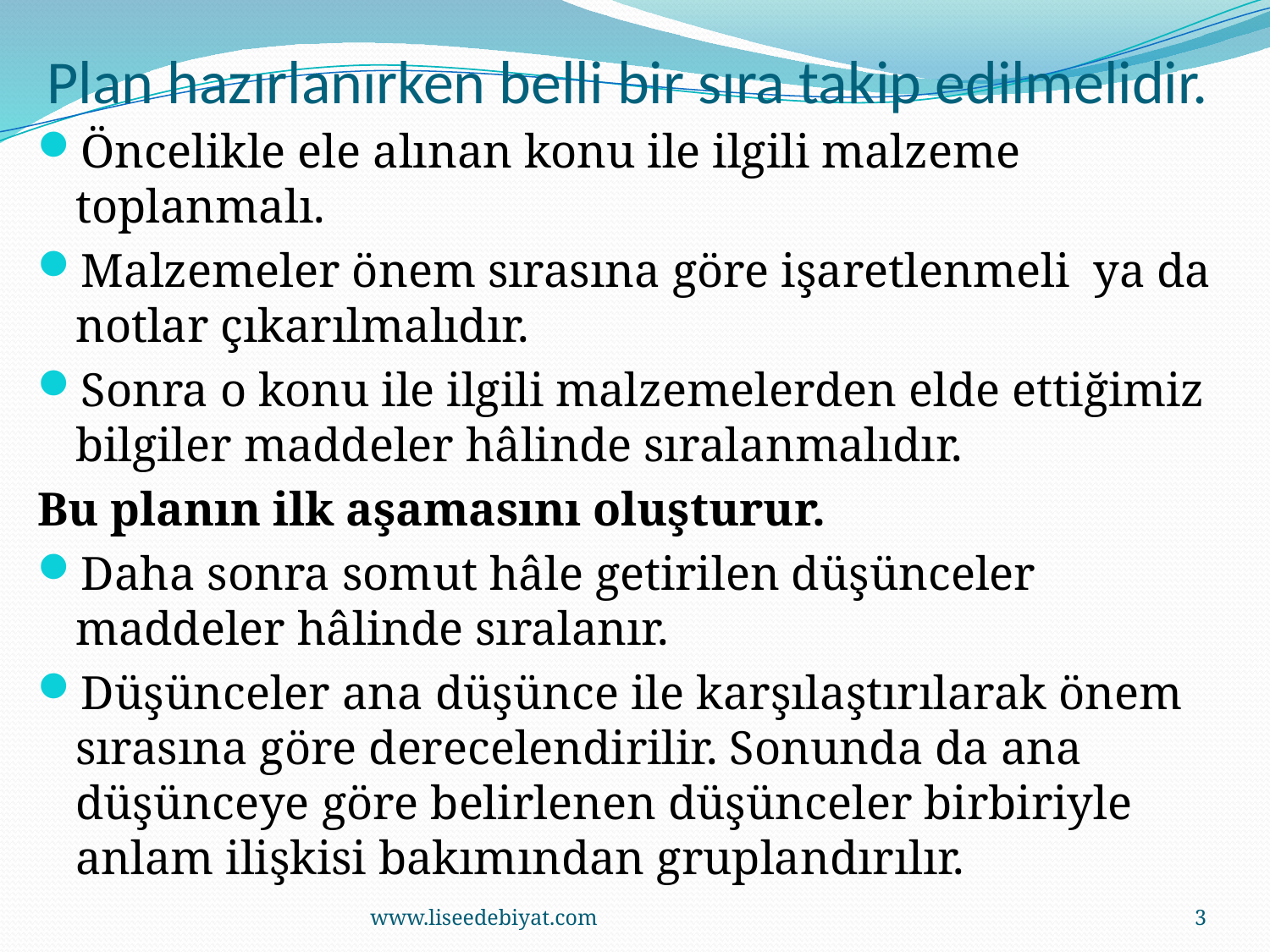

# Plan hazırlanırken belli bir sıra takip edilmelidir.
Öncelikle ele alınan konu ile ilgili malzeme toplanmalı.
Malzemeler önem sırasına göre işaretlenmeli  ya da notlar çıkarılmalıdır.
Sonra o konu ile ilgili malzemelerden elde ettiğimiz bilgiler maddeler hâlinde sıralanmalıdır.
Bu planın ilk aşamasını oluşturur.
Daha sonra somut hâle getirilen düşünceler maddeler hâlinde sıralanır.
Düşünceler ana düşünce ile karşılaştırılarak önem sırasına göre derecelendirilir. Sonunda da ana düşünceye göre belirlenen düşünceler birbiriyle anlam ilişkisi bakımından gruplandırılır.

www.liseedebiyat.com
3